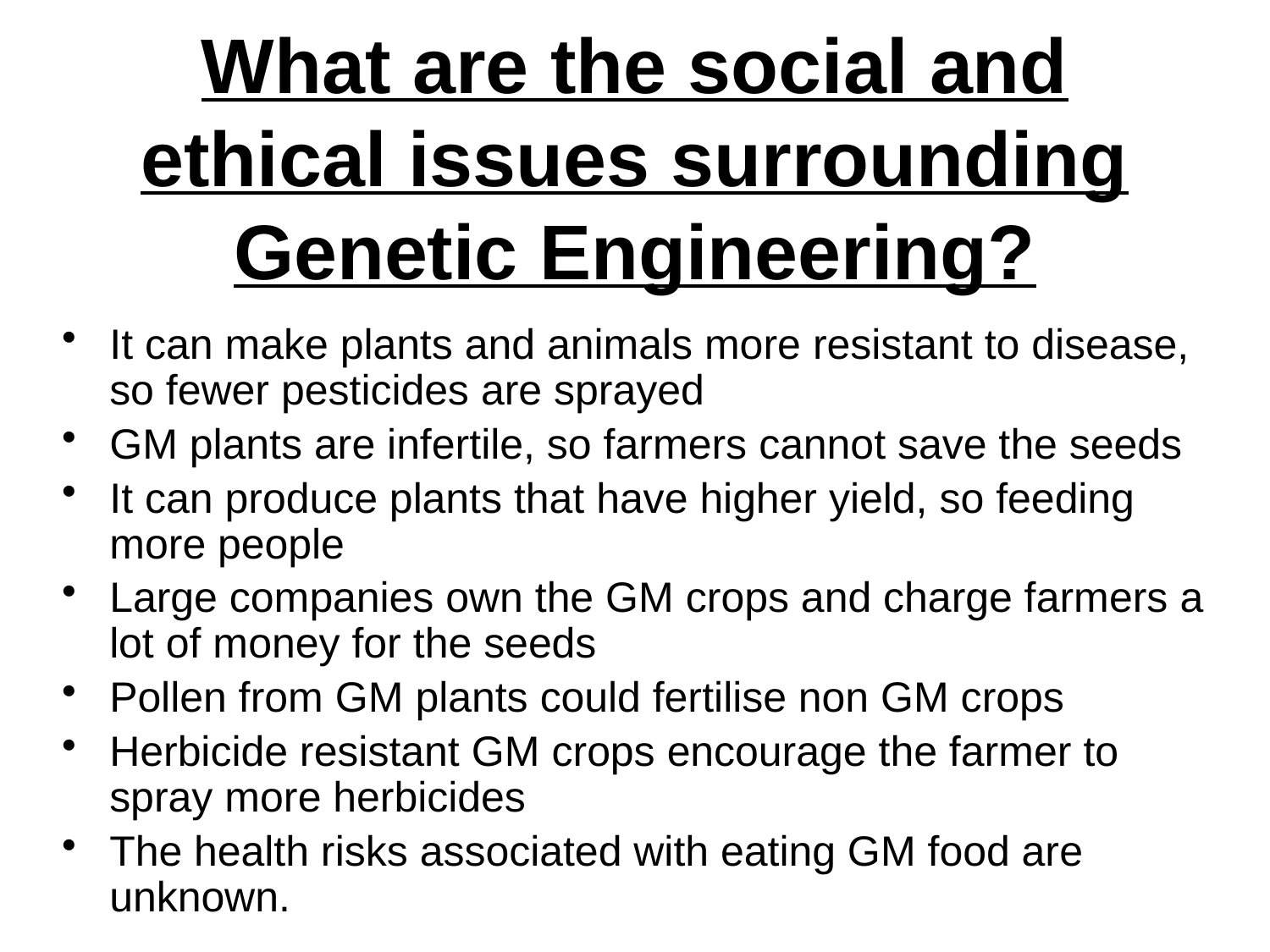

# What are the social and ethical issues surrounding Genetic Engineering?
It can make plants and animals more resistant to disease, so fewer pesticides are sprayed
GM plants are infertile, so farmers cannot save the seeds
It can produce plants that have higher yield, so feeding more people
Large companies own the GM crops and charge farmers a lot of money for the seeds
Pollen from GM plants could fertilise non GM crops
Herbicide resistant GM crops encourage the farmer to spray more herbicides
The health risks associated with eating GM food are unknown.